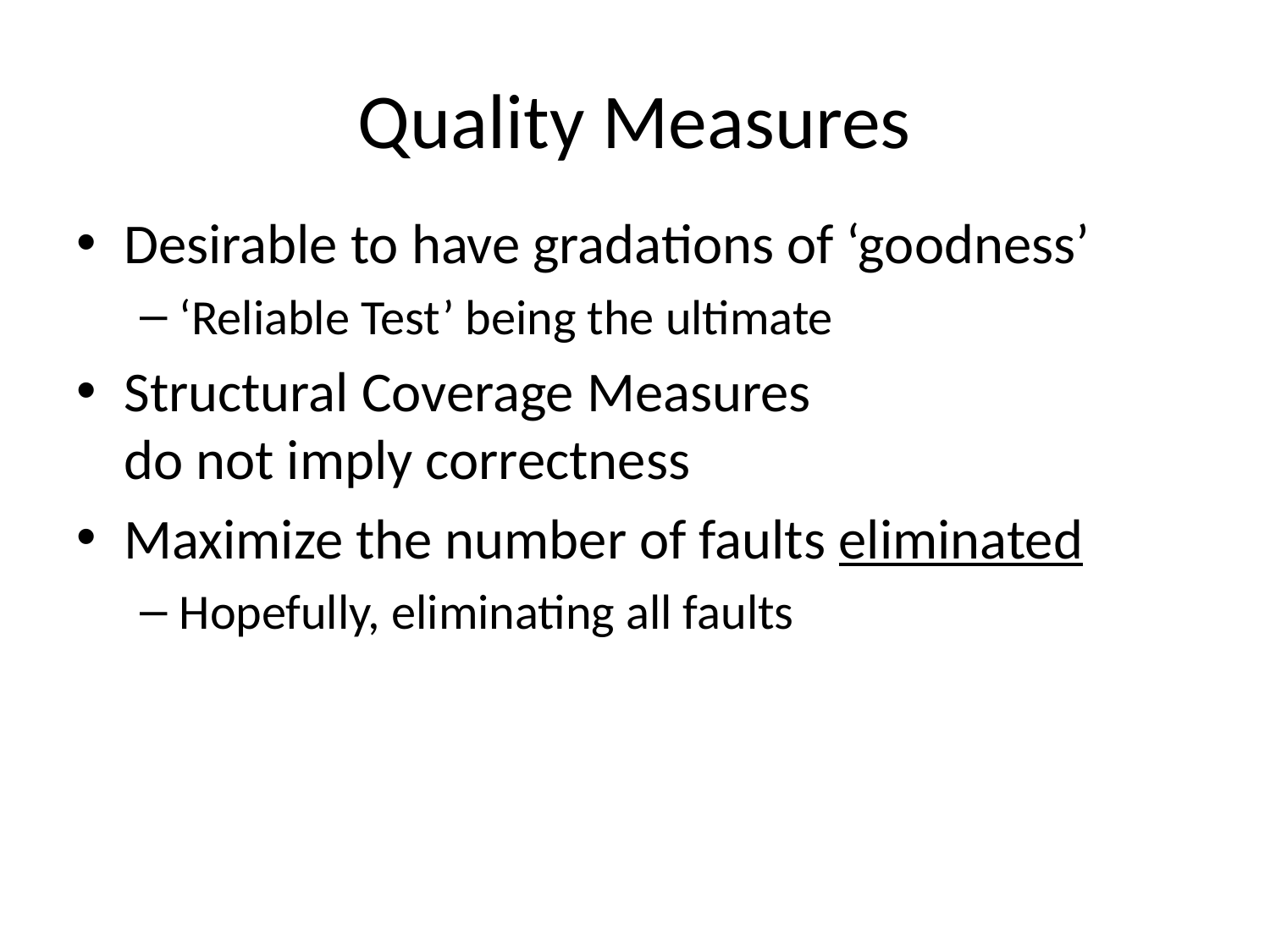

# Quality Measures
Desirable to have gradations of ‘goodness’
‘Reliable Test’ being the ultimate
Structural Coverage Measures
do not imply correctness
Maximize the number of faults eliminated
Hopefully, eliminating all faults